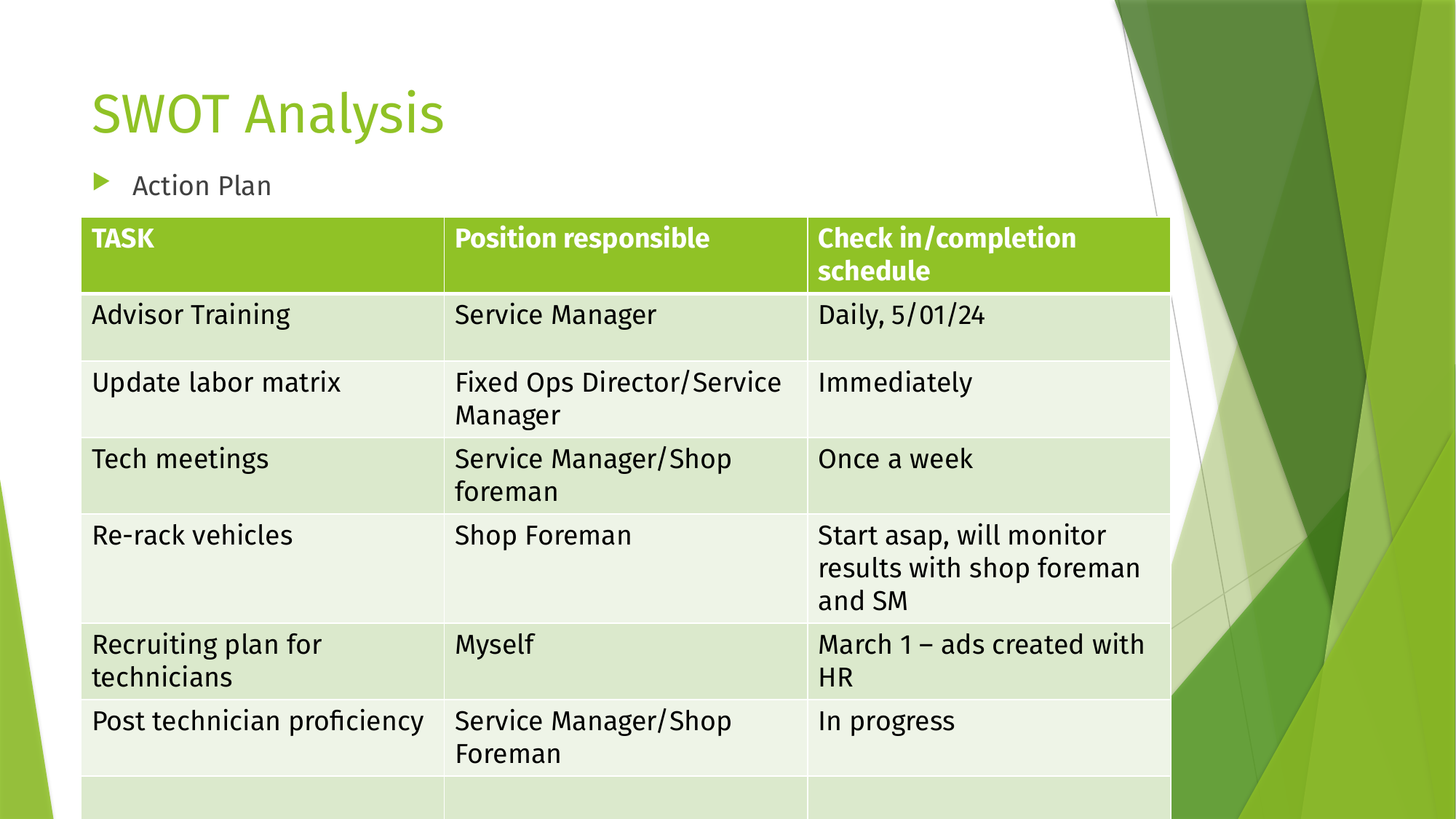

# SWOT Analysis
Action Plan

| TASK | Position responsible | Check in/completion schedule |
| --- | --- | --- |
| Advisor Training | Service Manager | Daily, 5/01/24 |
| Update labor matrix | Fixed Ops Director/Service Manager | Immediately |
| Tech meetings | Service Manager/Shop foreman | Once a week |
| Re-rack vehicles | Shop Foreman | Start asap, will monitor results with shop foreman and SM |
| Recruiting plan for technicians | Myself | March 1 – ads created with HR |
| Post technician proficiency | Service Manager/Shop Foreman | In progress |
|  |  |  |